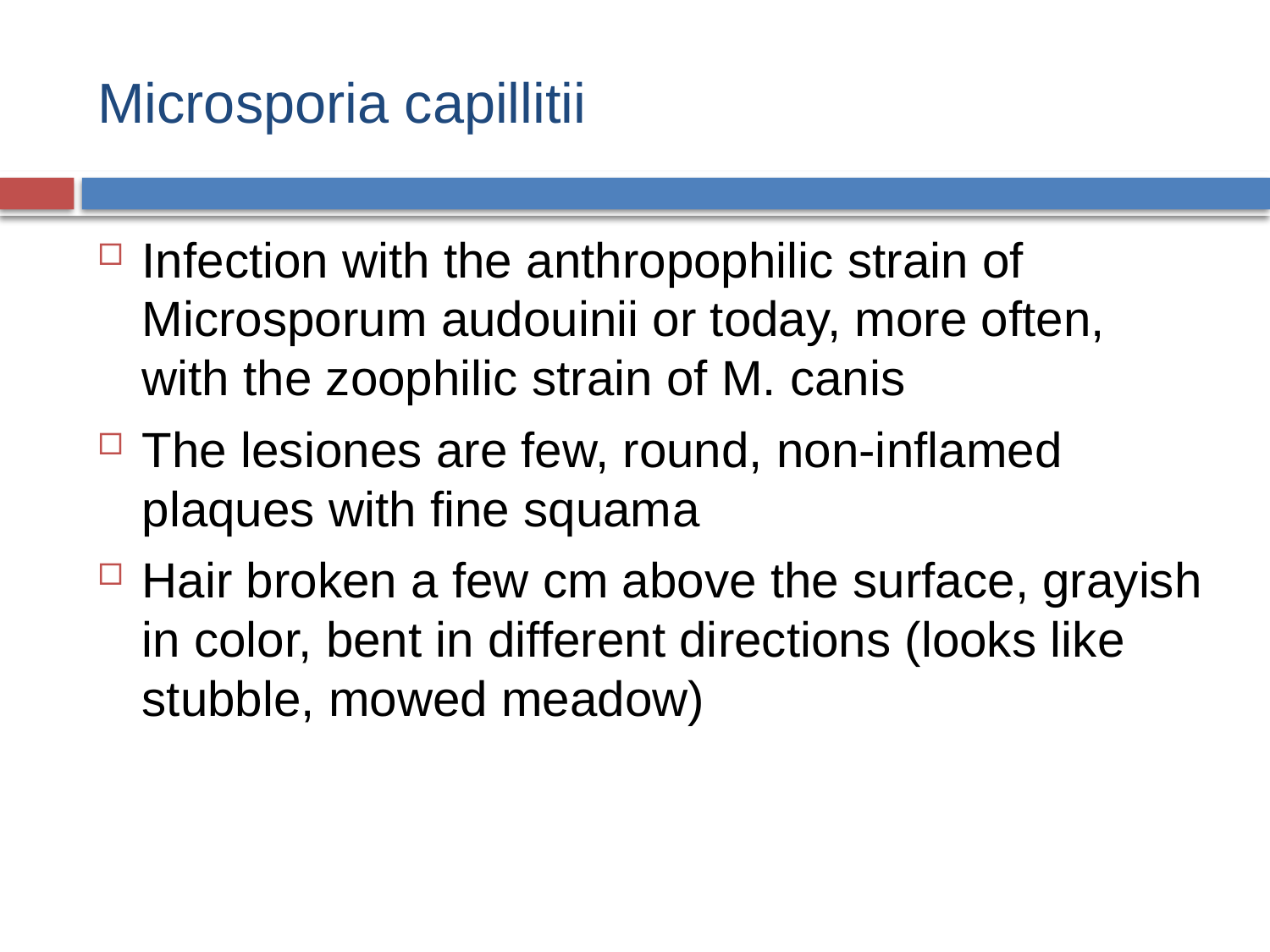

# Microsporia capillitii
Infection with the anthropophilic strain of Microsporum audouinii or today, more often, with the zoophilic strain of M. canis
The lesiones are few, round, non-inflamed plaques with fine squama
Hair broken a few cm above the surface, grayish in color, bent in different directions (looks like stubble, mowed meadow)